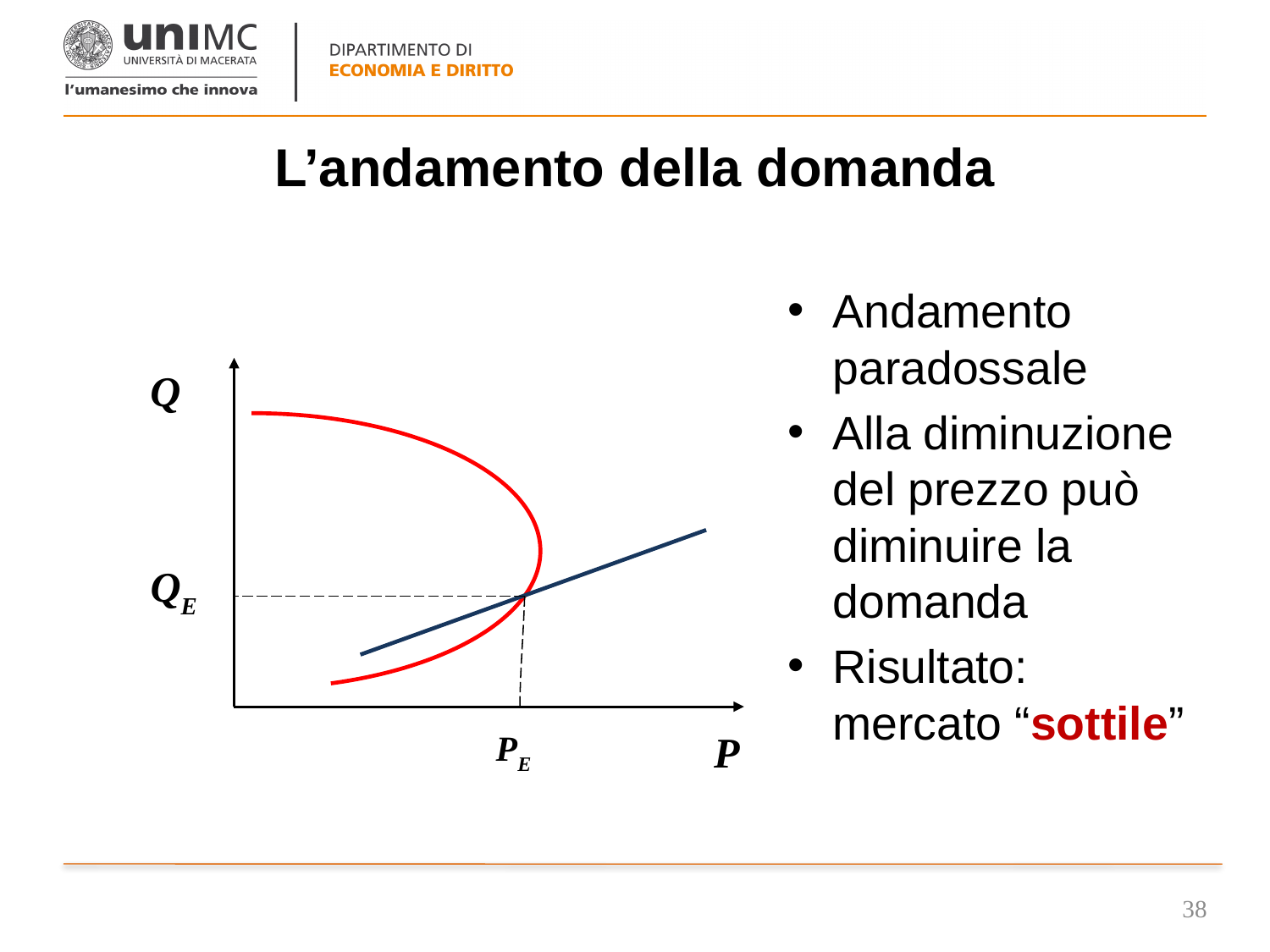

# L’andamento della domanda
Andamento paradossale
Alla diminuzione del prezzo può diminuire la domanda
Risultato: mercato “sottile”

Q

QE

PE
P
38